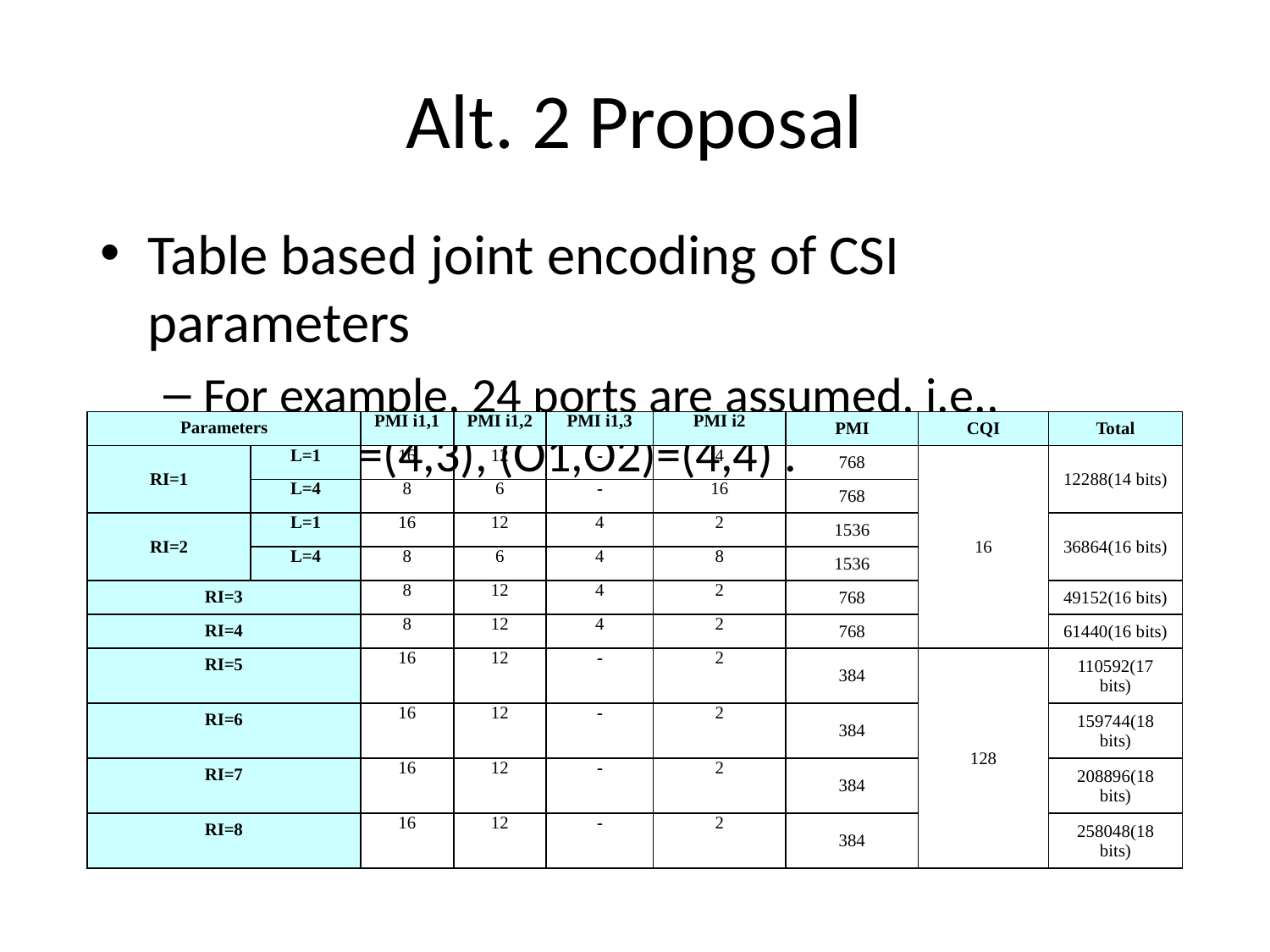

# Alt. 2 Proposal
Table based joint encoding of CSI parameters
For example, 24 ports are assumed, i.e., (N1,N2)=(4,3), (O1,O2)=(4,4) .
| Parameters |  | PMI i1,1 | PMI i1,2 | PMI i1,3 | PMI i2 | PMI | CQI | Total |
| --- | --- | --- | --- | --- | --- | --- | --- | --- |
| RI=1 | L=1 | 16 | 12 | - | 4 | 768 | 16 | 12288(14 bits) |
|  | L=4 | 8 | 6 | - | 16 | 768 |  |  |
| RI=2 | L=1 | 16 | 12 | 4 | 2 | 1536 |  | 36864(16 bits) |
|  | L=4 | 8 | 6 | 4 | 8 | 1536 |  |  |
| RI=3 |  | 8 | 12 | 4 | 2 | 768 |  | 49152(16 bits) |
| RI=4 |  | 8 | 12 | 4 | 2 | 768 |  | 61440(16 bits) |
| RI=5 |  | 16 | 12 | - | 2 | 384 | 128 | 110592(17 bits) |
| RI=6 |  | 16 | 12 | - | 2 | 384 |  | 159744(18 bits) |
| RI=7 |  | 16 | 12 | - | 2 | 384 |  | 208896(18 bits) |
| RI=8 |  | 16 | 12 | - | 2 | 384 |  | 258048(18 bits) |